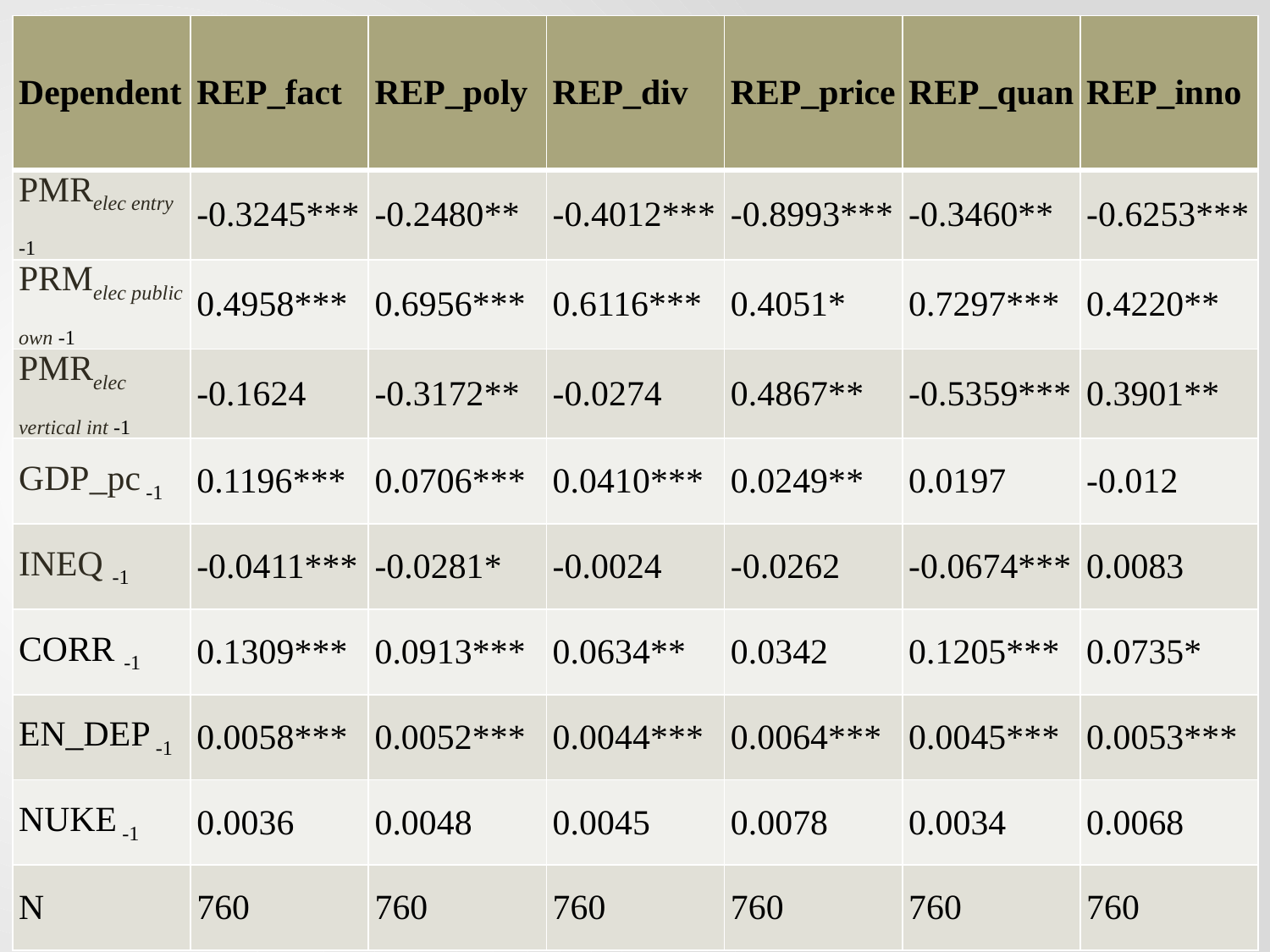

| Dependent | REP\_fact | REP\_poly | REP\_div | REP\_price | REP\_quan | REP\_inno |
| --- | --- | --- | --- | --- | --- | --- |
| PMRelec entry -1 | -0.3245\*\*\* | -0.2480\*\* | -0.4012\*\*\* | -0.8993\*\*\* | -0.3460\*\* | -0.6253\*\*\* |
| PRMelec public own -1 | 0.4958\*\*\* | 0.6956\*\*\* | 0.6116\*\*\* | 0.4051\* | 0.7297\*\*\* | 0.4220\*\* |
| PMRelec vertical int -1 | -0.1624 | -0.3172\*\* | -0.0274 | 0.4867\*\* | -0.5359\*\*\* | 0.3901\*\* |
| GDP\_pc -1 | 0.1196\*\*\* | 0.0706\*\*\* | 0.0410\*\*\* | 0.0249\*\* | 0.0197 | -0.012 |
| INEQ -1 | -0.0411\*\*\* | -0.0281\* | -0.0024 | -0.0262 | -0.0674\*\*\* | 0.0083 |
| CORR -1 | 0.1309\*\*\* | 0.0913\*\*\* | 0.0634\*\* | 0.0342 | 0.1205\*\*\* | 0.0735\* |
| EN\_DEP -1 | 0.0058\*\*\* | 0.0052\*\*\* | 0.0044\*\*\* | 0.0064\*\*\* | 0.0045\*\*\* | 0.0053\*\*\* |
| NUKE -1 | 0.0036 | 0.0048 | 0.0045 | 0.0078 | 0.0034 | 0.0068 |
| N | 760 | 760 | 760 | 760 | 760 | 760 |